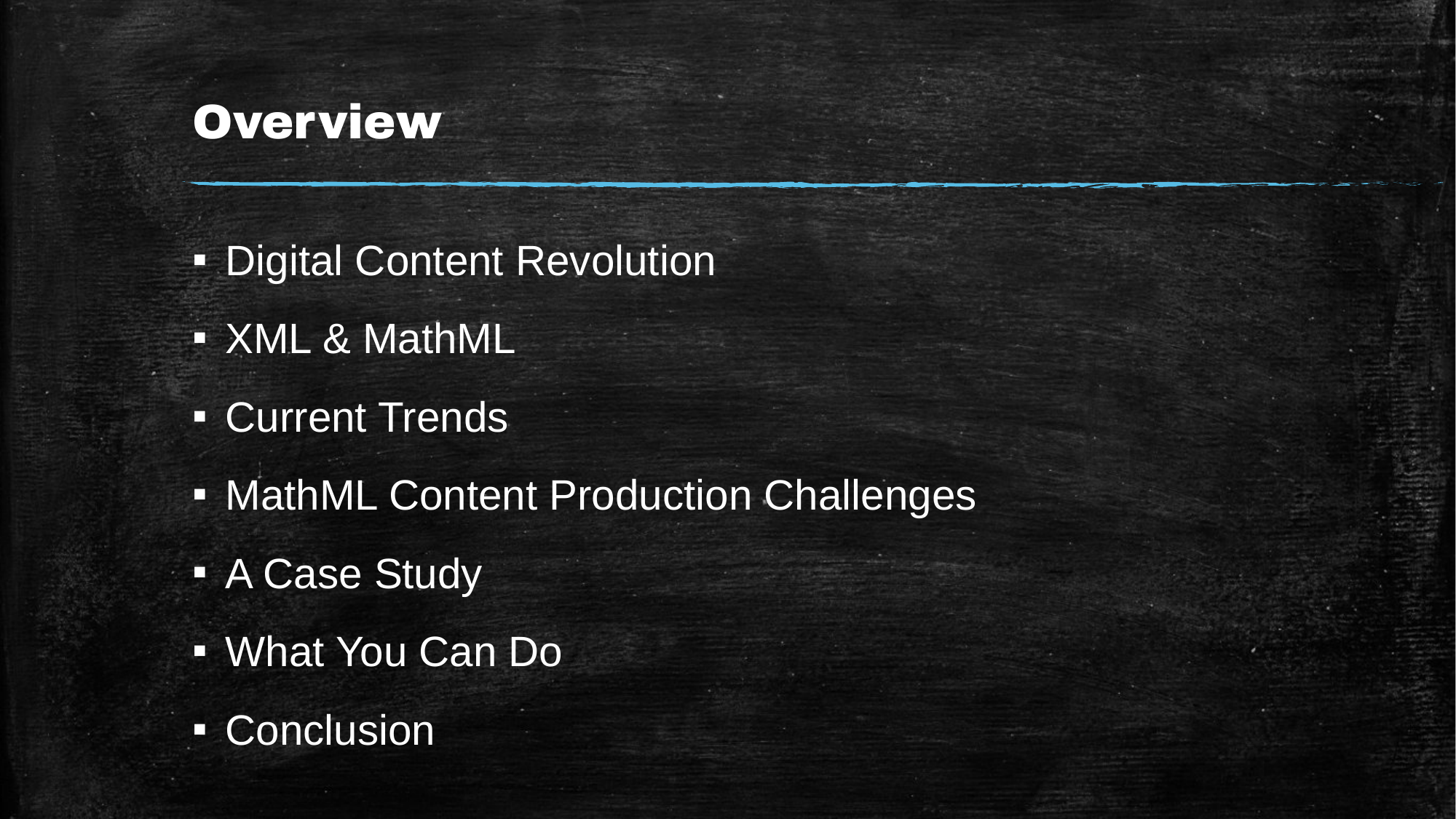

# Overview
Digital Content Revolution
XML & MathML
Current Trends
MathML Content Production Challenges
A Case Study
What You Can Do
Conclusion